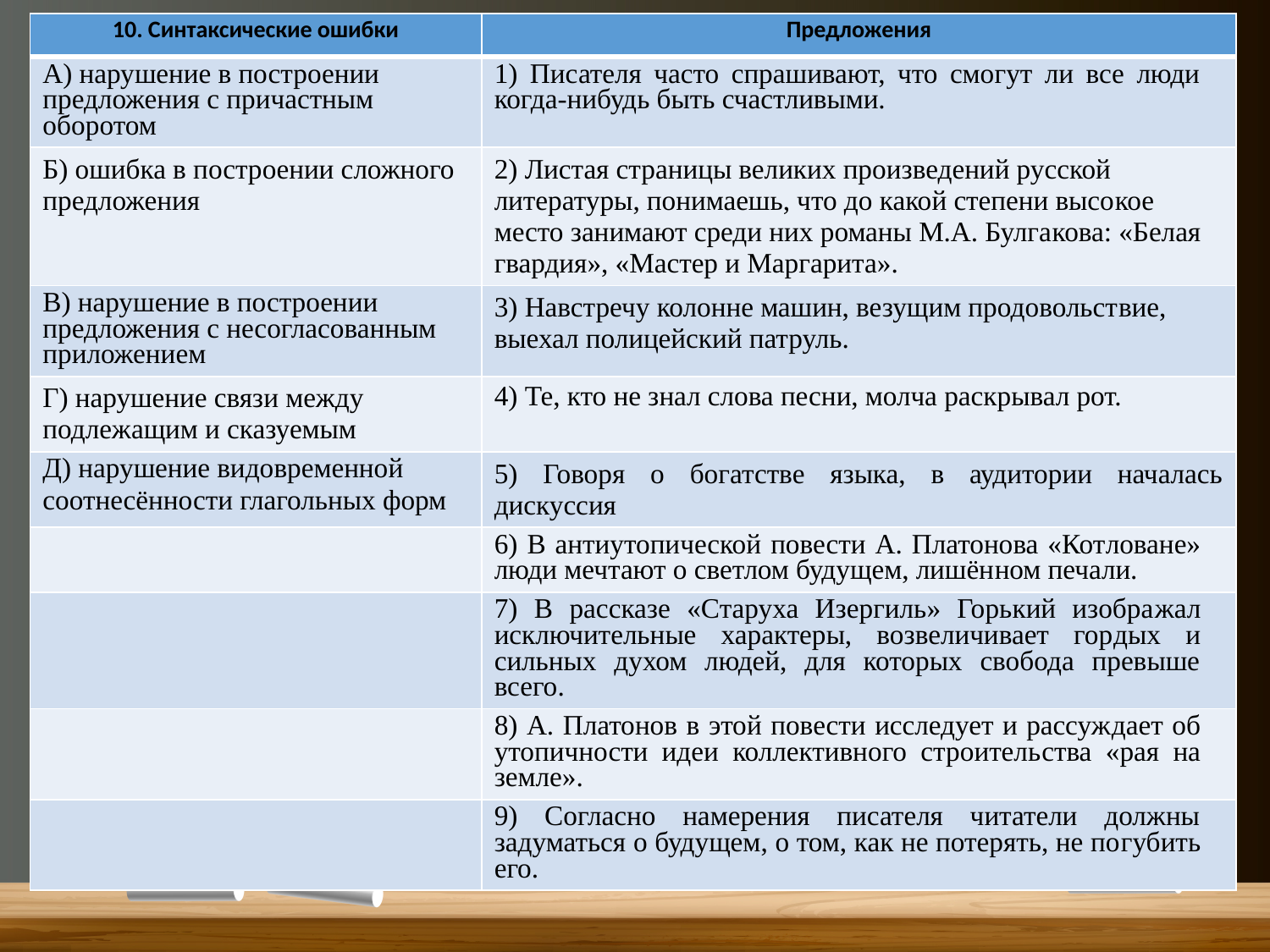

| 10. Синтаксические ошибки | Предложения |
| --- | --- |
| А) нарушение в построении предложения с причастным оборотом | 1) Писателя часто спрашивают, что смогут ли все люди когда-нибудь быть счастливыми. |
| Б) ошибка в построении сложного предложения | 2) Листая страницы великих произведений русской литературы, понимаешь, что до какой степени высо­кое место занимают среди них романы М.А. Булга­кова: «Белая гвардия», «Мастер и Маргарита». |
| В) нарушение в построении предложения с несогласованным приложением | 3) Навстречу колонне машин, везущим продовольст­вие, выехал полицейский патруль. |
| Г) нарушение связи между подлежащим и сказуемым | 4) Те, кто не знал слова песни, молча раскрывал рот. |
| Д) нарушение видовременной соотнесённости глагольных форм | 5) Говоря о богатстве языка, в аудитории началась дискуссия |
|  | 6) В антиутопической повести А. Платонова «Кот­ловане» люди мечтают о светлом будущем, лишён­ном печали. |
|  | 7) В рассказе «Старуха Изергиль» Горький изобра­жал исключительные характеры, возвеличивает гор­дых и сильных духом людей, для которых свобода превыше всего. |
|  | 8) А. Платонов в этой повести исследует и рассуж­дает об утопичности идеи коллективного строитель­ства «рая на земле». |
|  | 9) Согласно намерения писателя читатели должны задуматься о будущем, о том, как не потерять, не по­губить его. |